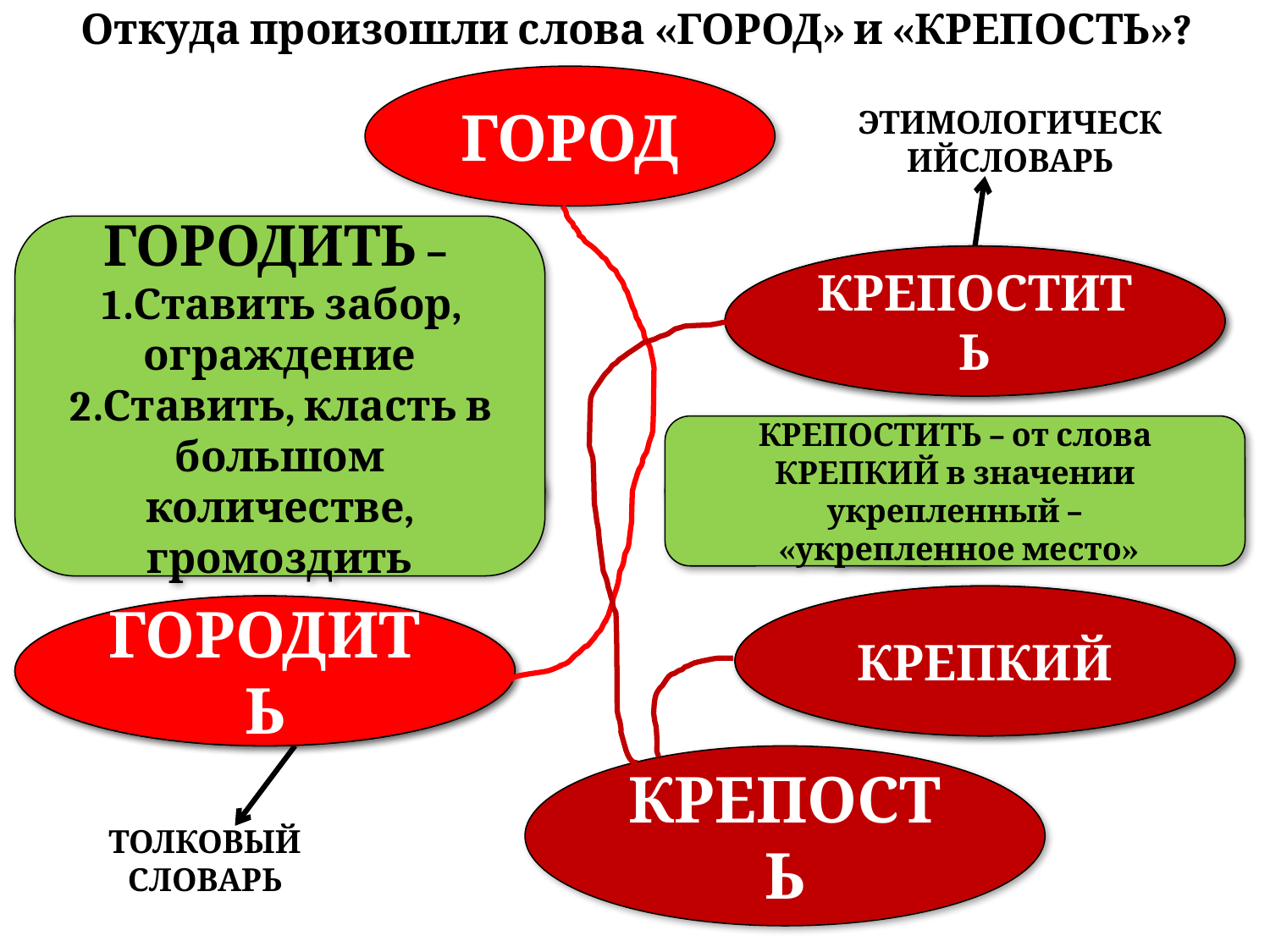

Откуда произошли слова «ГОРОД» и «КРЕПОСТЬ»?
ГОРОД
ЭТИМОЛОГИЧЕСКИЙСЛОВАРЬ

ГОРОДИТЬ –
Ставить забор, ограждение
Ставить, класть в большом количестве, громоздить
 ГОРОЖАНИН
КРЕПОСТИТЬ
КРЕПОСТИТЬ

КРЕПОСТНОЙ
ГОРОДНИЧИЙ
КРЕПОСТИТЬ – от слова КРЕПКИЙ в значении укрепленный –
 «укрепленное место»
КРЕПКИЙ
КРЕПКИЙ
 ГОРОДИТЬ
ГОРОДИТЬ

КРЕПОСТЬ
ТОЛКОВЫЙ СЛОВАРЬ